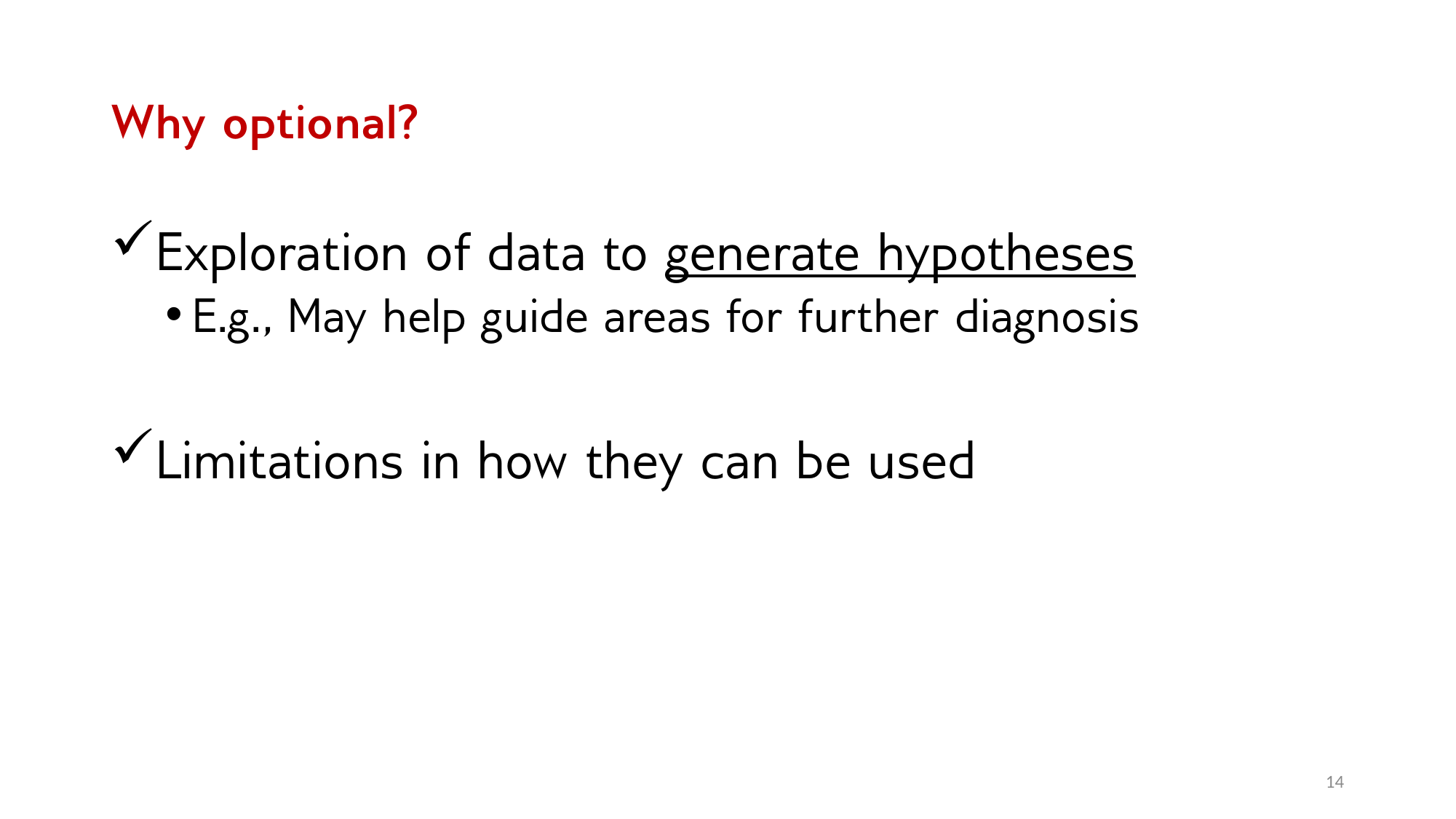

# Why optional?
Exploration of data to generate hypotheses
E.g., May help guide areas for further diagnosis

Limitations in how they can be used
14